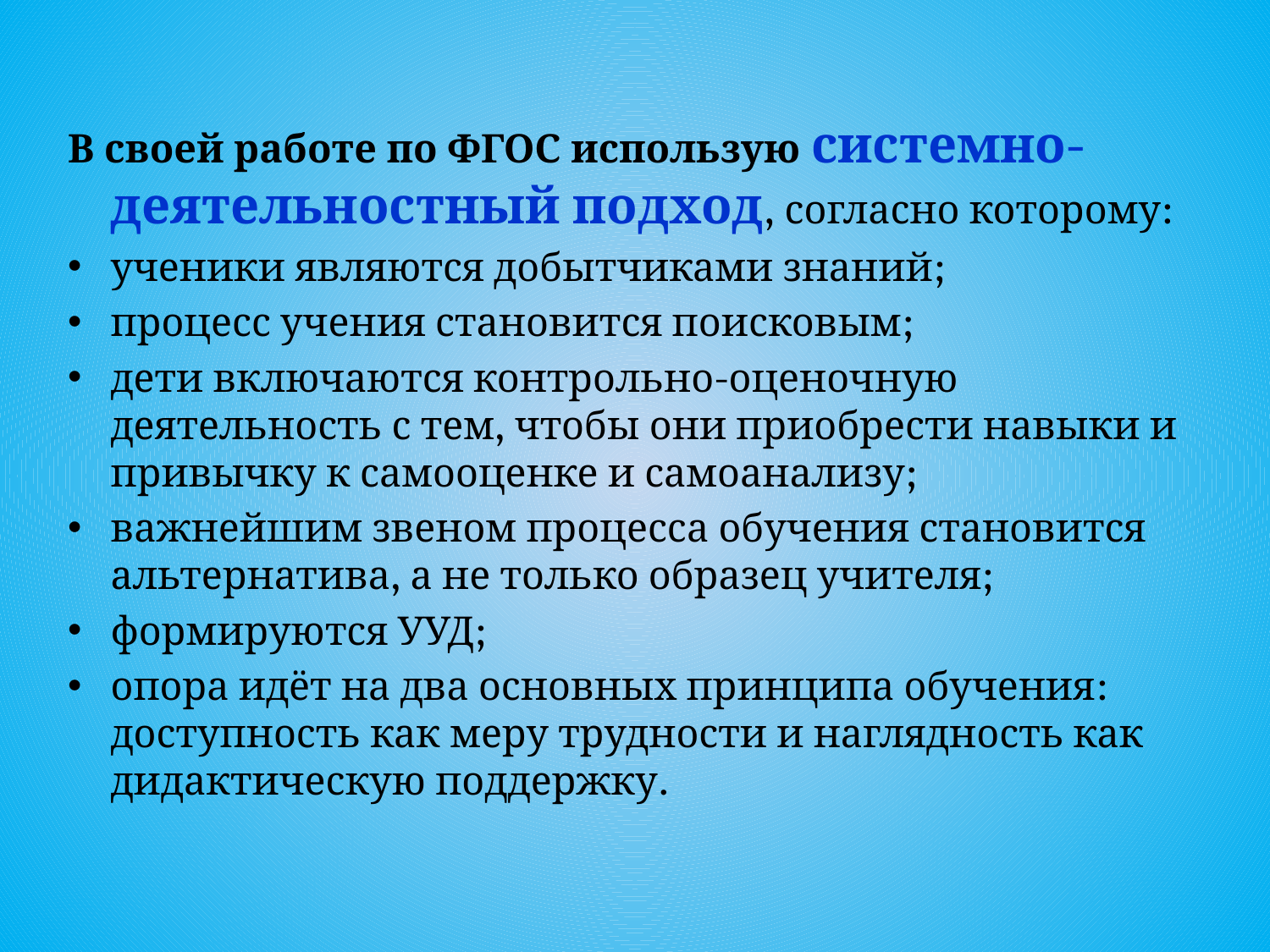

В своей работе по ФГОС использую системно-деятельностный подход, согласно которому:
ученики являются добытчиками знаний;
процесс учения становится поисковым;
дети включаются контрольно-оценочную деятельность с тем, чтобы они приобрести навыки и привычку к самооценке и самоанализу;
важнейшим звеном процесса обучения становится альтернатива, а не только образец учителя;
формируются УУД;
опора идёт на два основных принципа обучения: доступность как меру трудности и наглядность как дидактическую поддержку.